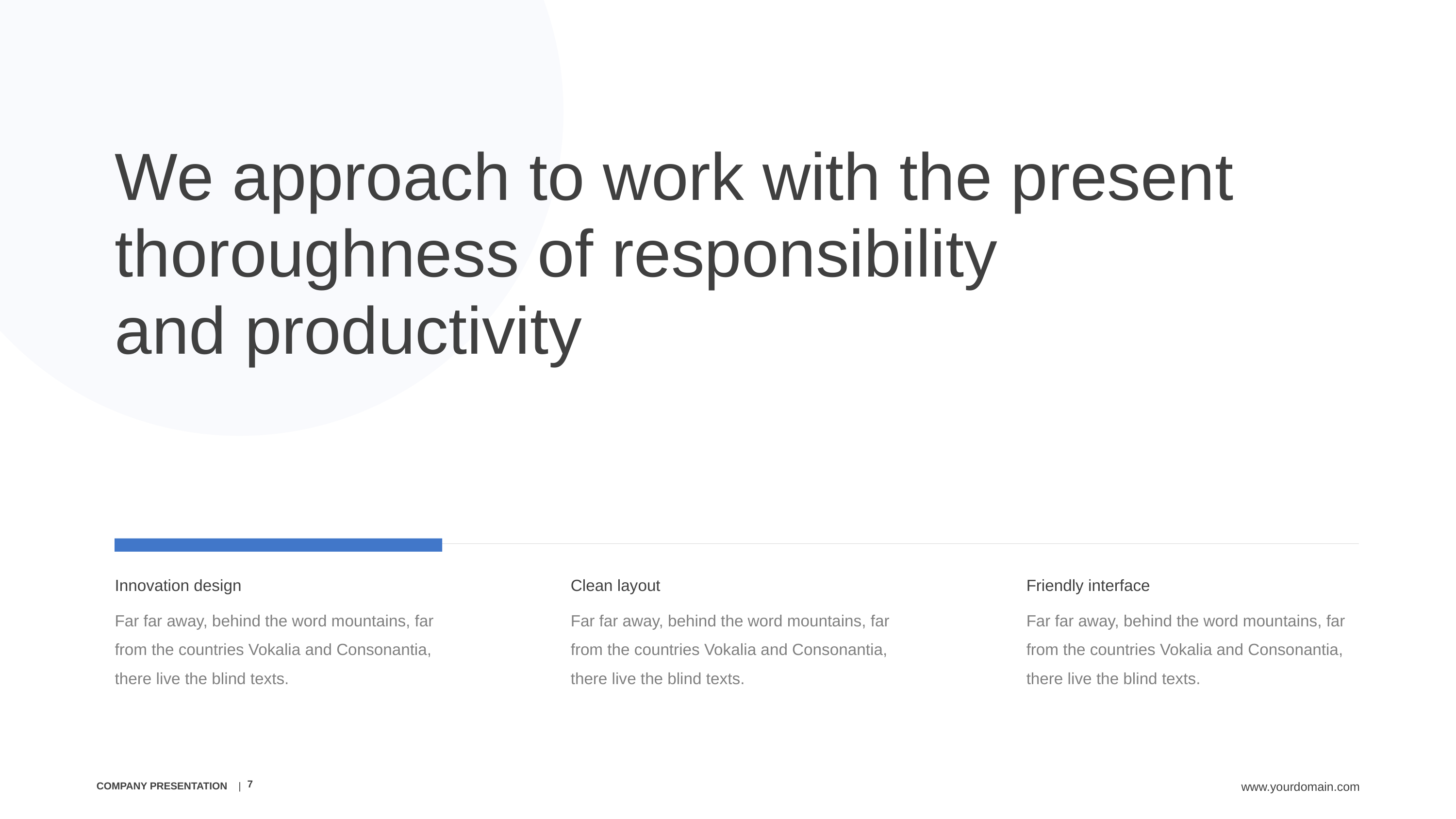

We approach to work with the present thoroughness of responsibility
and productivity

Innovation design
Far far away, behind the word mountains, far from the countries Vokalia and Consonantia, there live the blind texts.
Clean layout
Far far away, behind the word mountains, far from the countries Vokalia and Consonantia, there live the blind texts.
Friendly interface
Far far away, behind the word mountains, far from the countries Vokalia and Consonantia, there live the blind texts.